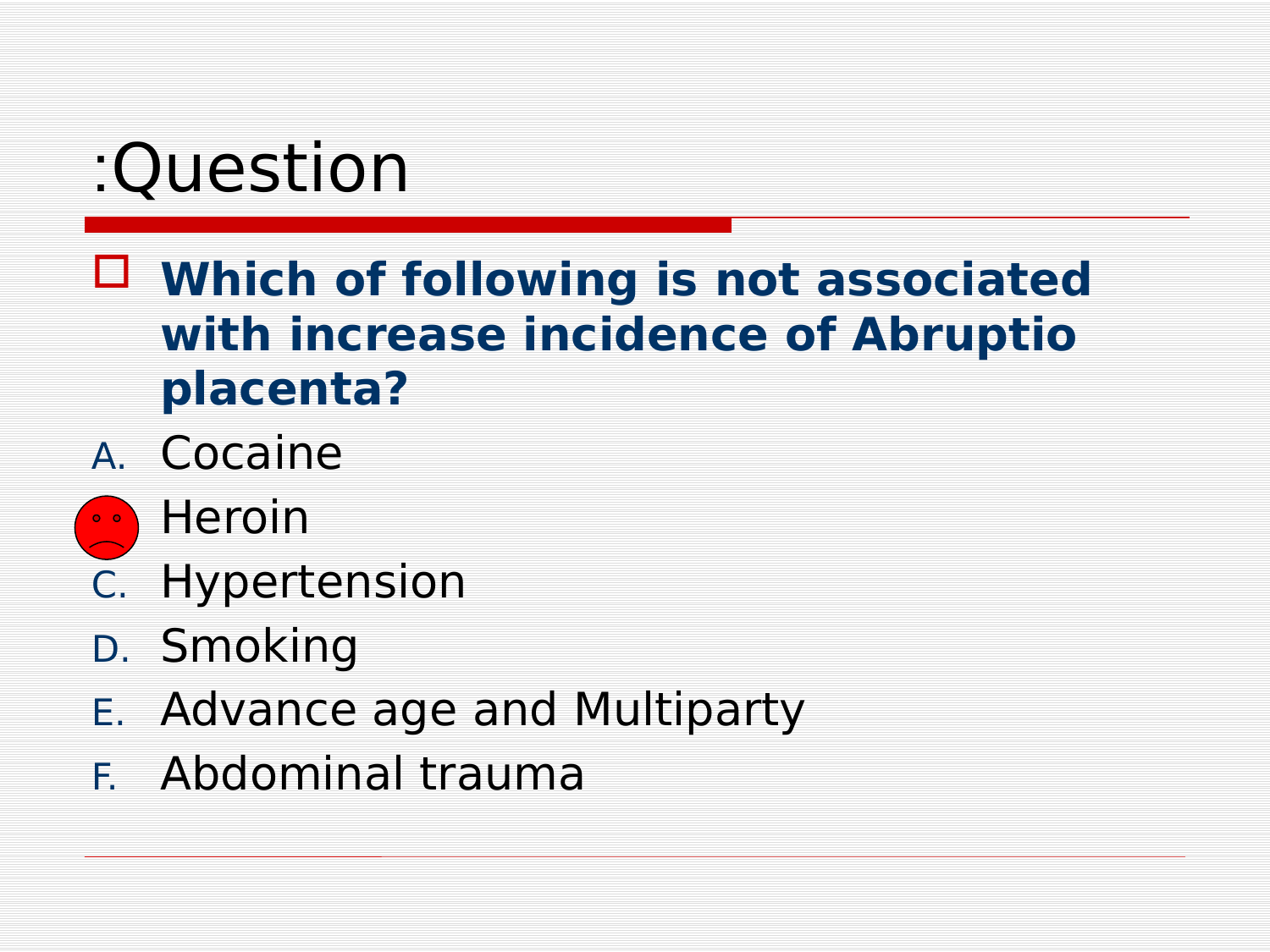

# Question:
Which of following is not associated with increase incidence of Abruptio placenta?
Cocaine
Heroin
Hypertension
Smoking
Advance age and Multiparty
Abdominal trauma